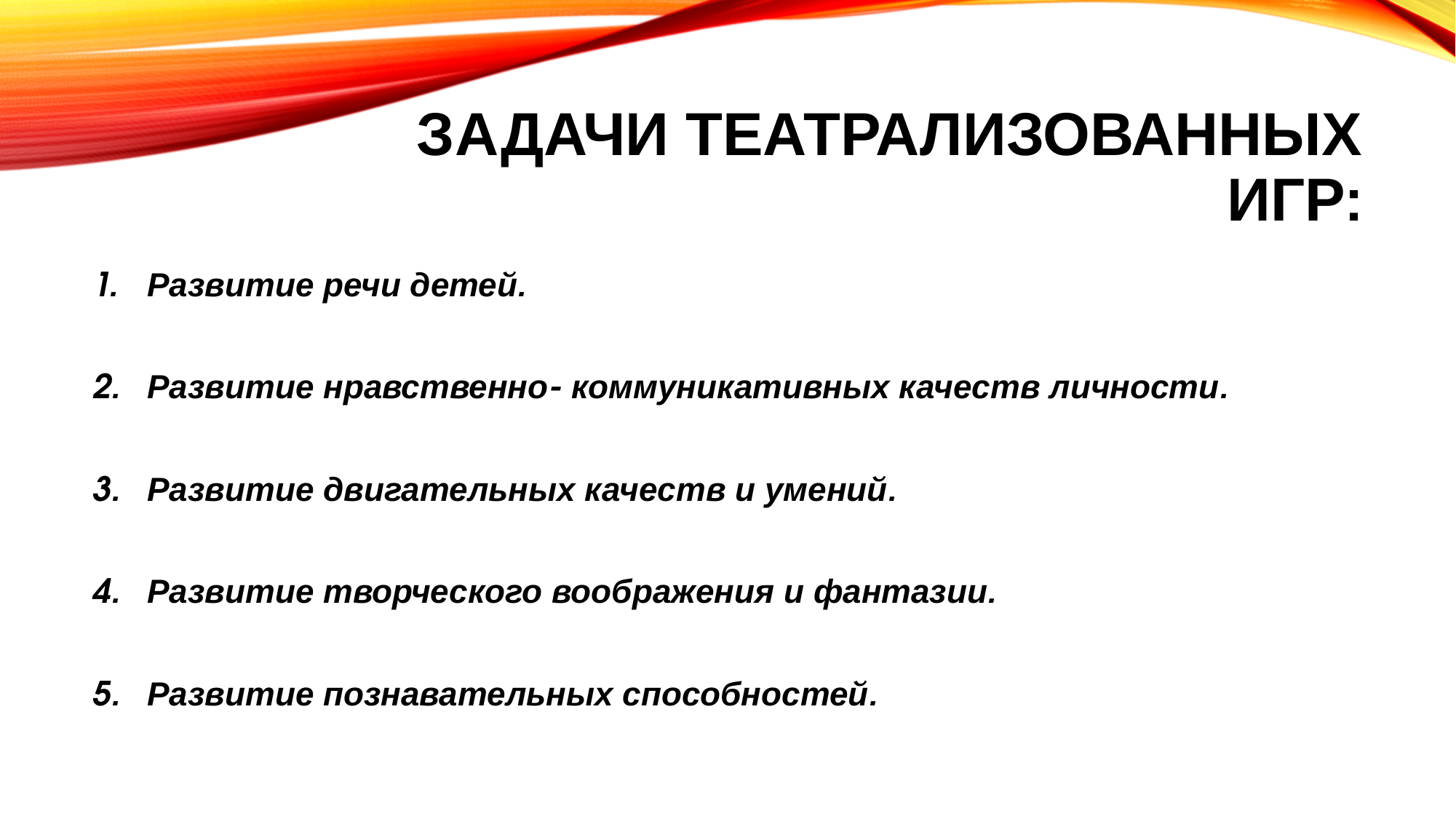

# Задачи театрализованных игр:
Развитие речи детей.

Развитие нравственно- коммуникативных качеств личности.

Развитие двигательных качеств и умений.

Развитие творческого воображения и фантазии.

Развитие познавательных способностей.